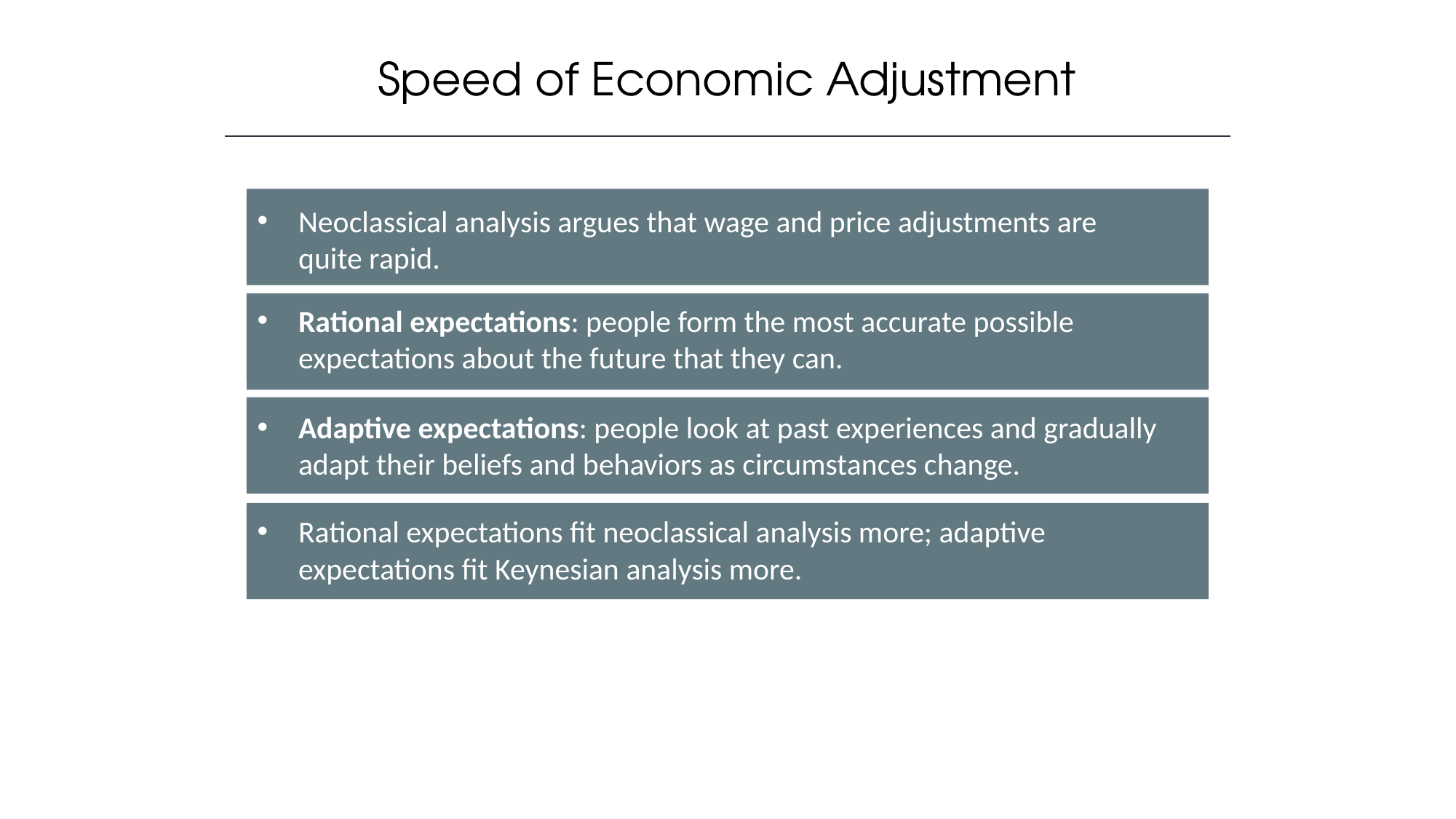

Speed of Economic Adjustment

Neoclassical analysis argues that wage and price adjustments are quite rapid.

Rational expectations: people form the most accurate possible expectations about the future that they can.

Adaptive expectations: people look at past experiences and gradually adapt their beliefs and behaviors as circumstances change.

Rational expectations fit neoclassical analysis more; adaptive expectations fit Keynesian analysis more.